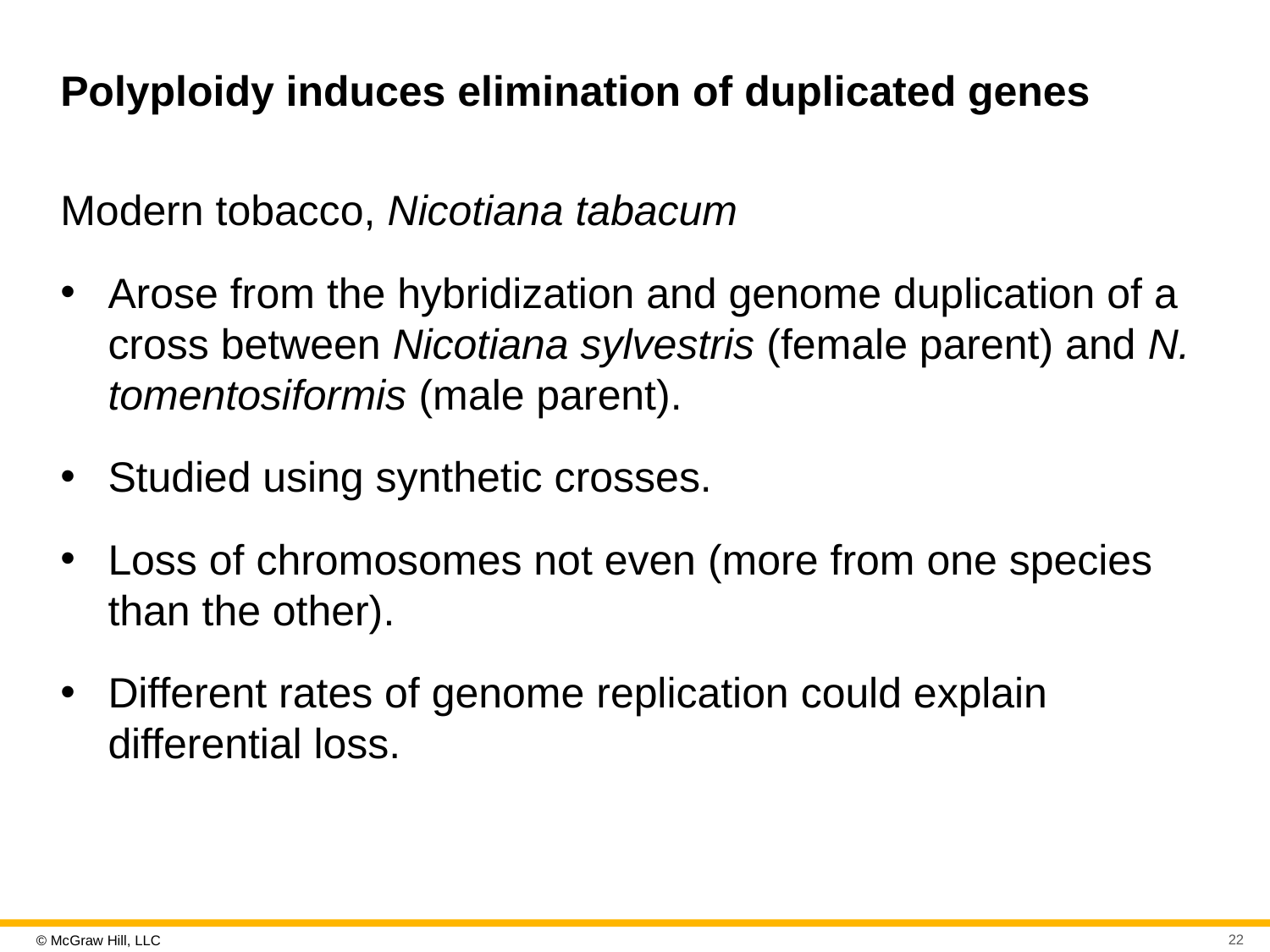

# Polyploidy induces elimination of duplicated genes
Modern tobacco, Nicotiana tabacum
Arose from the hybridization and genome duplication of a cross between Nicotiana sylvestris (female parent) and N. tomentosiformis (male parent).
Studied using synthetic crosses.
Loss of chromosomes not even (more from one species than the other).
Different rates of genome replication could explain differential loss.
22